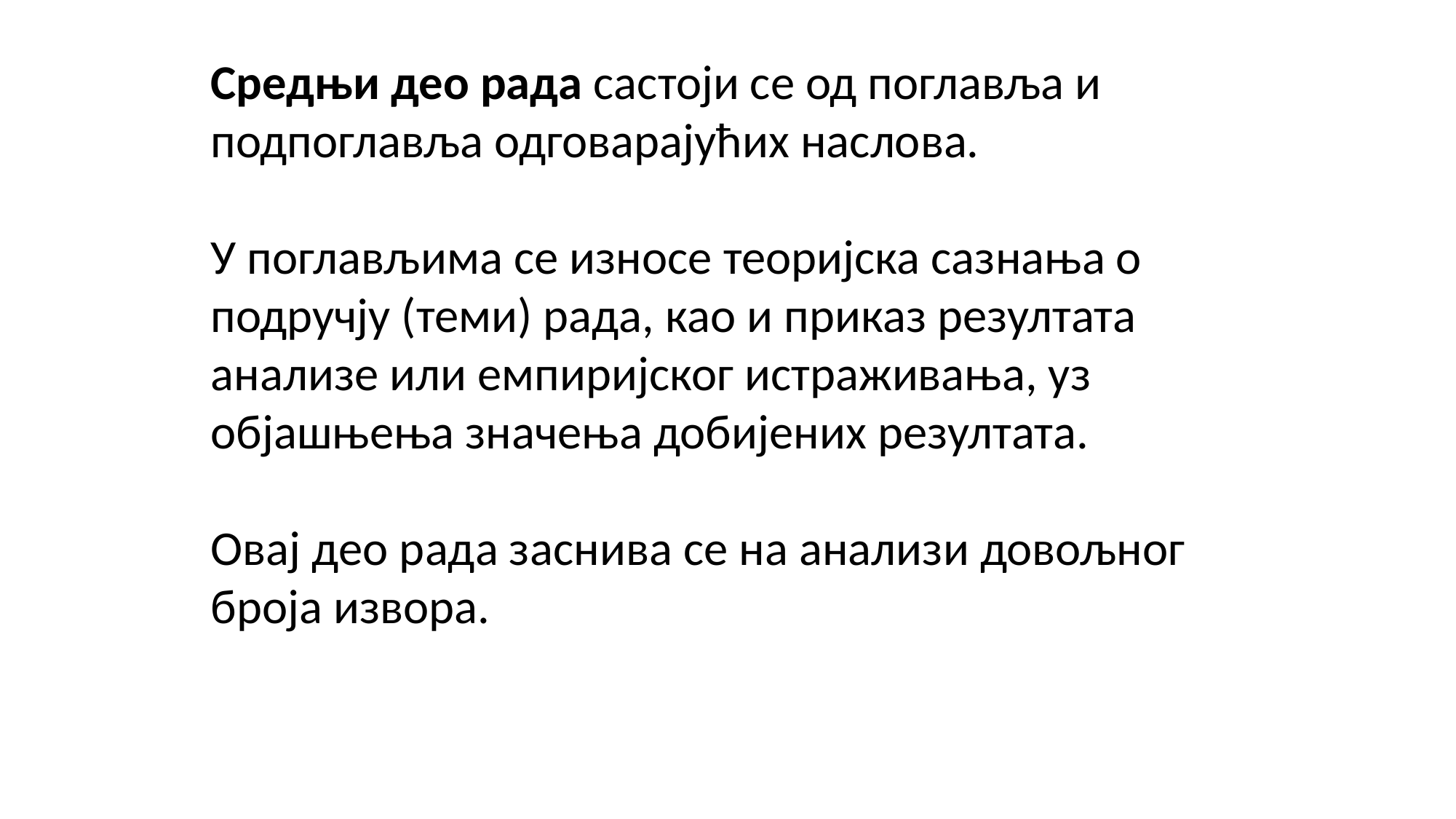

Средњи део рада састоји се од поглавља и подпоглавља одговарајућих наслова.

У поглављима се износе теоријска сазнања о подручју (теми) рада, као и приказ резултата анализе или емпиријског истраживања, уз објашњења значења добијених резултата.

Овај део рада заснива се на анализи довољног броја извора.